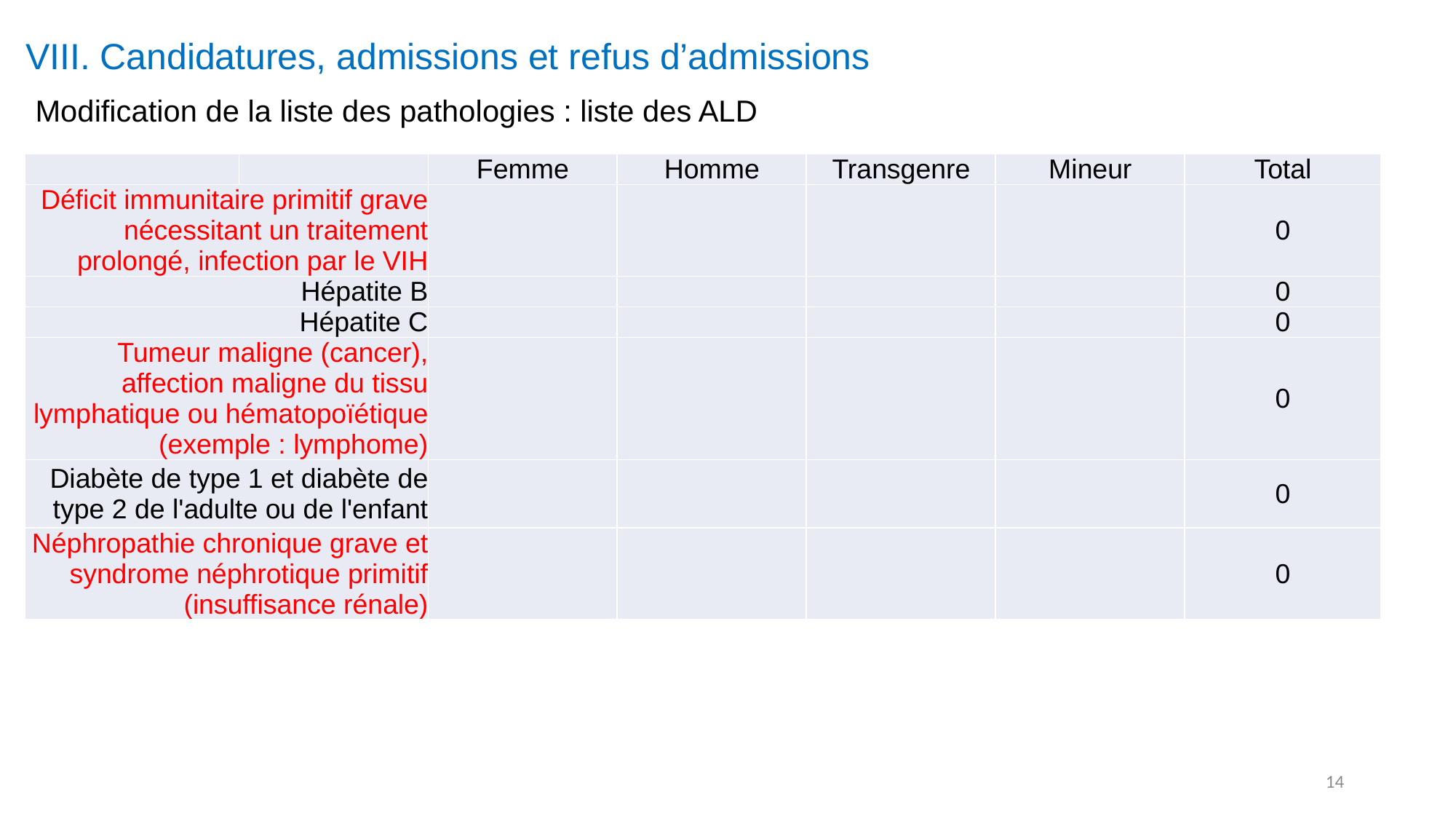

VIII. Candidatures, admissions et refus d’admissions
Modification de la liste des pathologies : liste des ALD
|  |  | Femme | Homme | Transgenre | Mineur | Total |
| --- | --- | --- | --- | --- | --- | --- |
| Déficit immunitaire primitif grave nécessitant un traitement prolongé, infection par le VIH |  |  |  |  |  | 0 |
| Hépatite B |  |  |  |  |  | 0 |
| Hépatite C |  |  |  |  |  | 0 |
| Tumeur maligne (cancer), affection maligne du tissu lymphatique ou hématopoïétique (exemple : lymphome) |  |  |  |  |  | 0 |
| Diabète de type 1 et diabète de type 2 de l'adulte ou de l'enfant |  |  |  |  |  | 0 |
| Néphropathie chronique grave et syndrome néphrotique primitif (insuffisance rénale) |  |  |  |  |  | 0 |
14